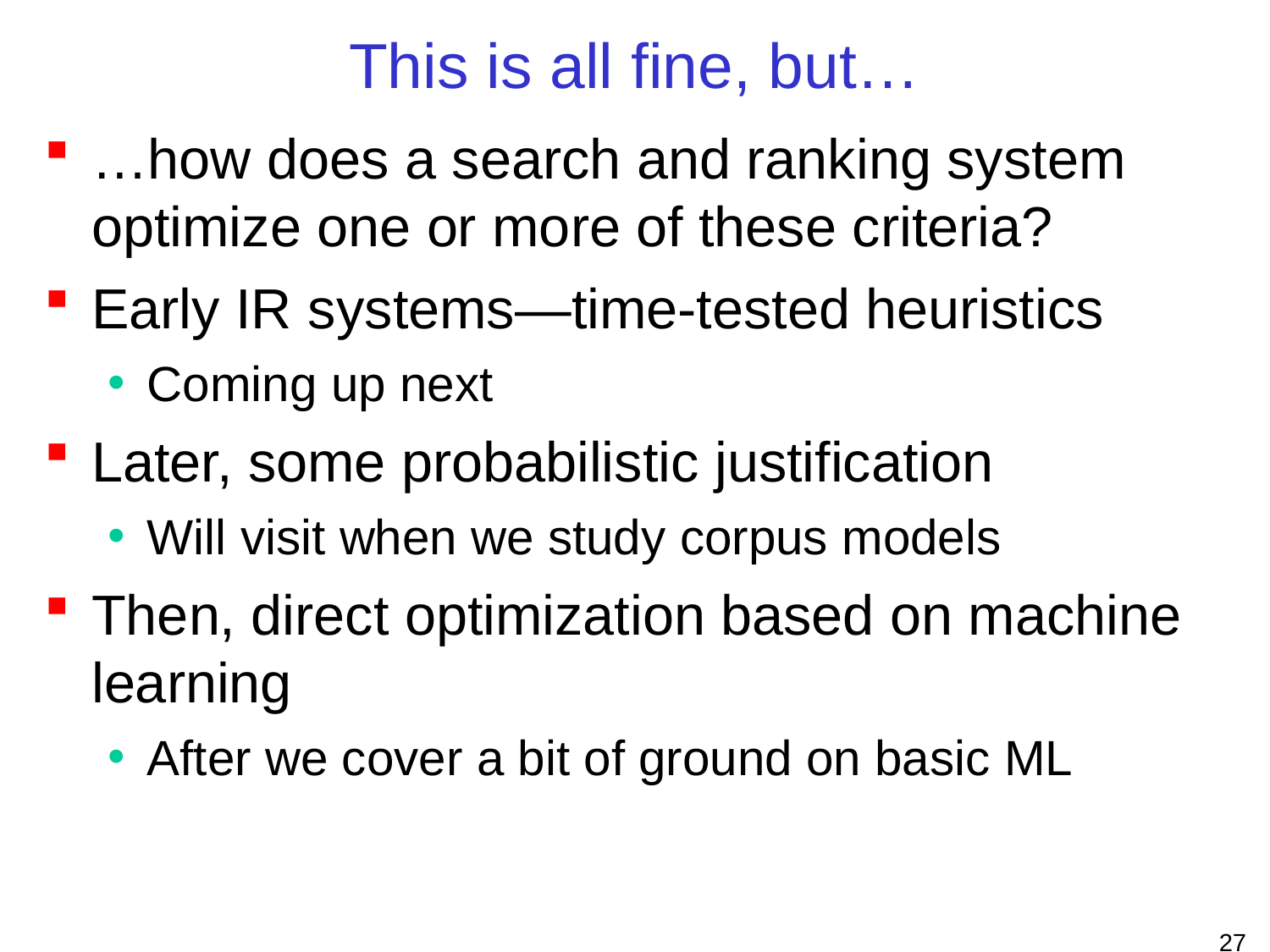

This is all fine, but…
…how does a search and ranking system optimize one or more of these criteria?
Early IR systems—time-tested heuristics
Coming up next
Later, some probabilistic justification
Will visit when we study corpus models
Then, direct optimization based on machine learning
After we cover a bit of ground on basic ML
27